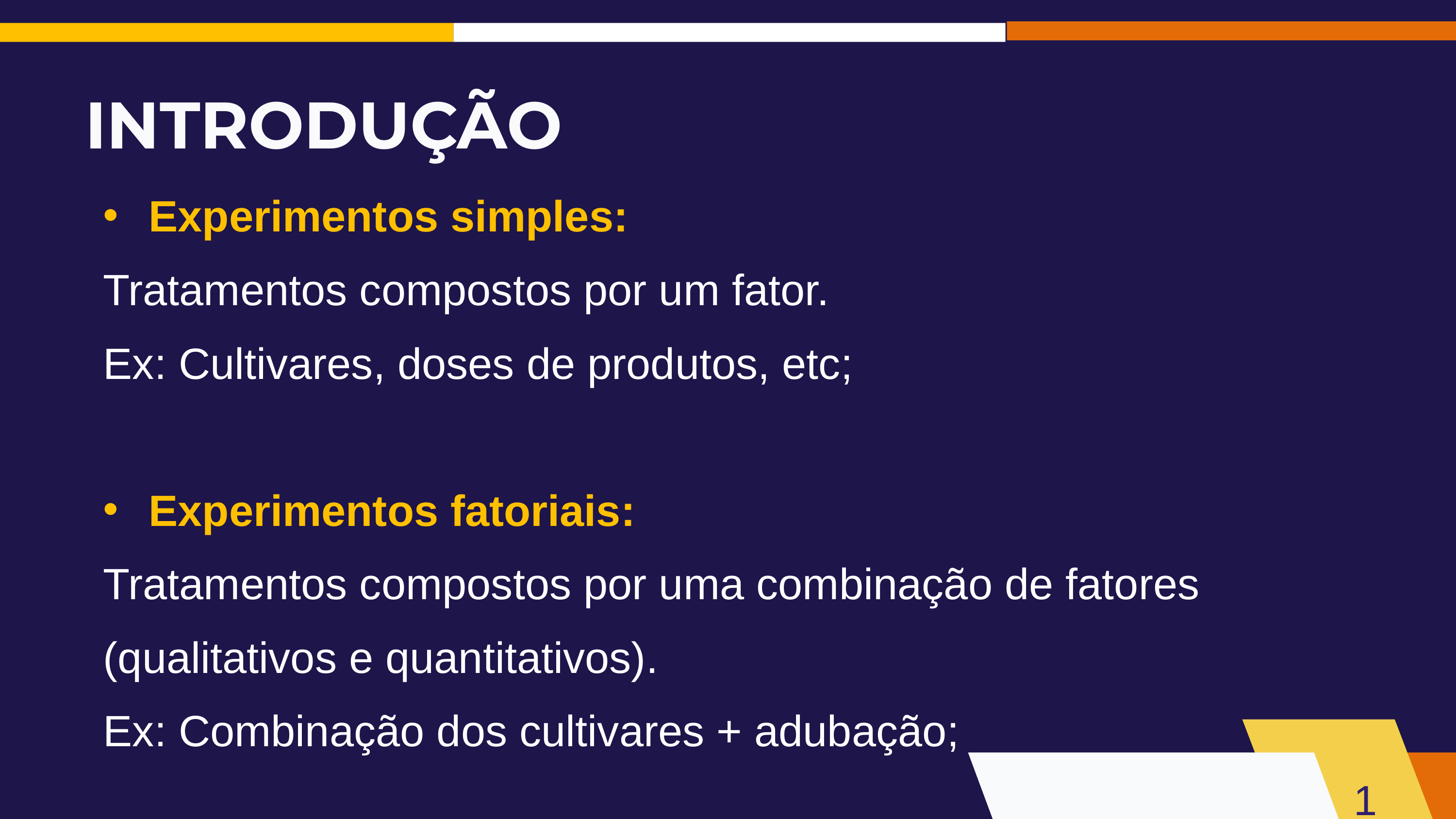

INTRODUÇÃO
Experimentos simples:
Tratamentos compostos por um fator.
Ex: Cultivares, doses de produtos, etc;

Experimentos fatoriais:
Tratamentos compostos por uma combinação de fatores (qualitativos e quantitativos).
Ex: Combinação dos cultivares + adubação;

1